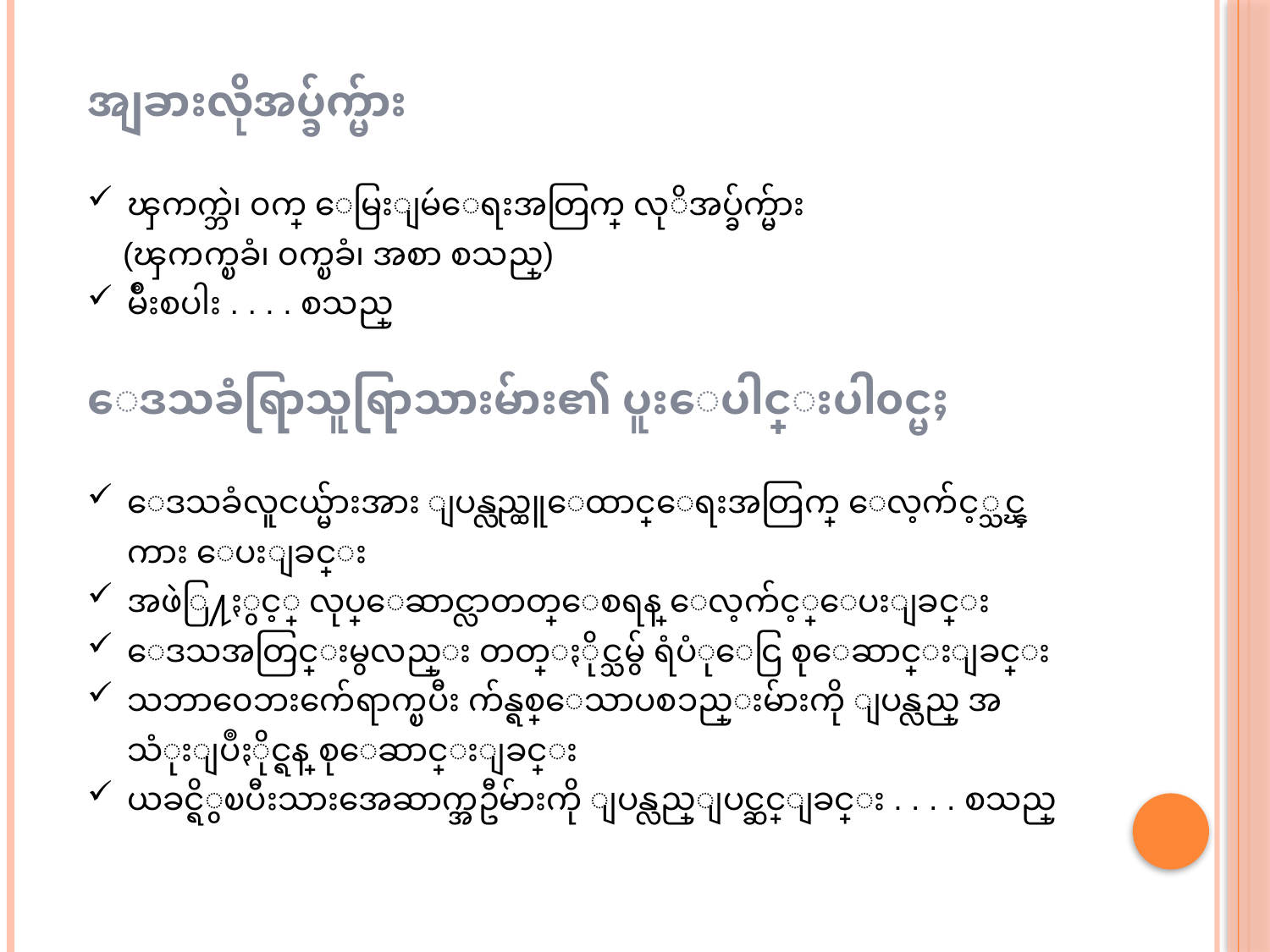

အျခားလိုအပ္ခ်က္မ်ား
ၾကက္ဘဲ၊ ၀က္ ေမြးျမဴေရးအတြက္ လုိအပ္ခ်က္မ်ား
    (ၾကက္ၿခံ၊ ၀က္ၿခံ၊ အစာ စသည္)
မ်ိဳးစပါး . . . . စသည္
ေဒသခံရြာသူရြာသားမ်ား၏ ပူးေပါင္းပါ၀င္မႈ
ေဒသခံလူငယ္မ်ားအား ျပန္လည္ထူေထာင္ေရးအတြက္ ေလ့က်င့္သင္ၾကား ေပးျခင္း
အဖဲြ႔ႏွင့္ လုပ္ေဆာင္လာတတ္ေစရန္ ေလ့က်င့္ေပးျခင္း
ေဒသအတြင္းမွလည္း တတ္ႏိုင္သမွ် ရံပံုေငြ စုေဆာင္းျခင္း
သဘာ၀ေဘးက်ေရာက္ၿပီး က်န္ရစ္ေသာပစၥည္းမ်ားကို ျပန္လည္ အသံုးျပဳႏိုင္ရန္ စုေဆာင္းျခင္း
ယခင္ရိွၿပီးသားအေဆာက္အဦမ်ားကို ျပန္လည္ျပင္ဆင္ျခင္း . . . . စသည္